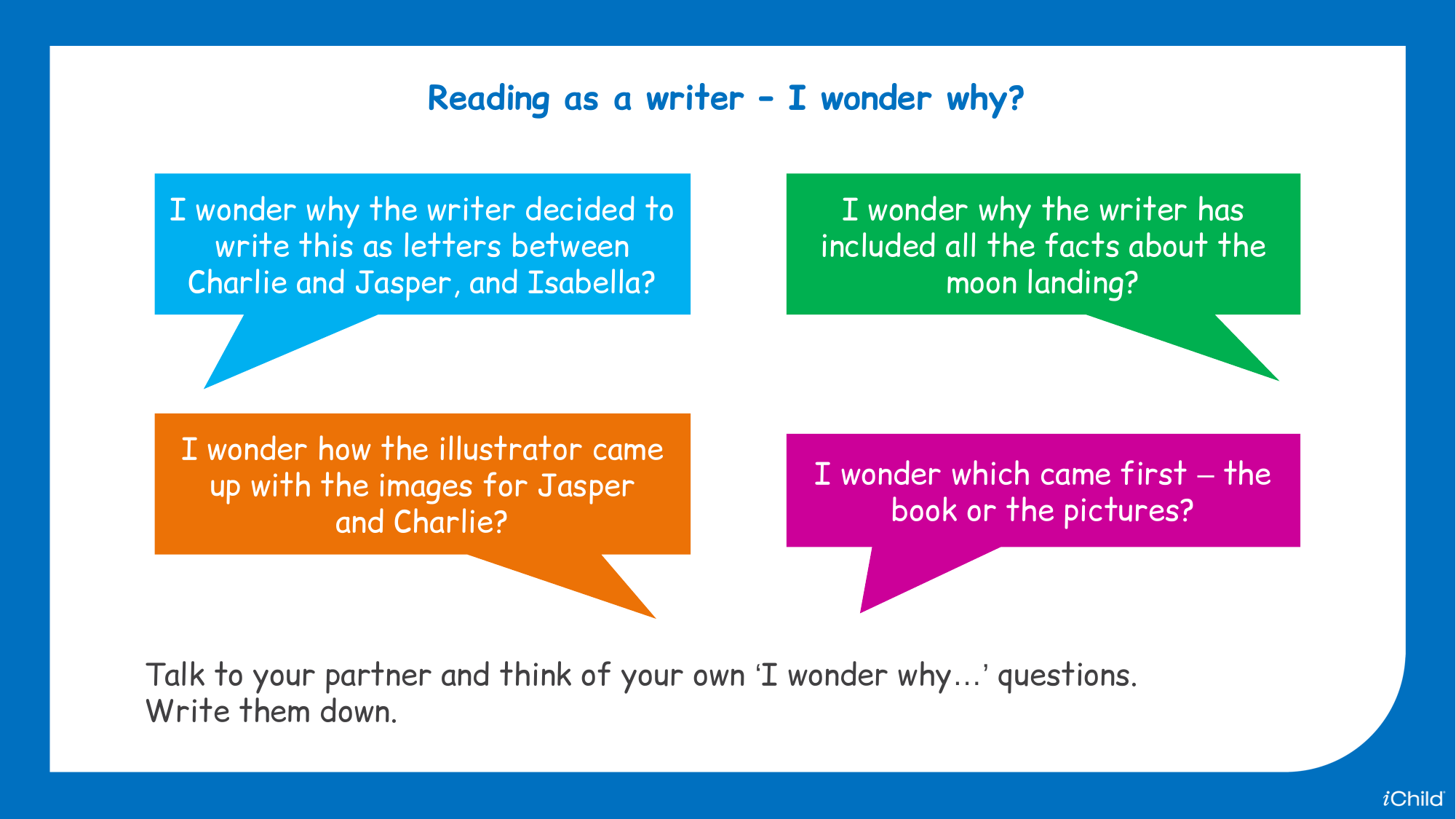

Reading as a writer – I wonder why?
I wonder why the writer decided to write this as letters between Charlie and Jasper, and Isabella?
I wonder why the writer has included all the facts about the moon landing?
I wonder how the illustrator came up with the images for Jasper
and Charlie?
I wonder which came first – the book or the pictures?
Talk to your partner and think of your own ‘I wonder why…’ questions.
Write them down.